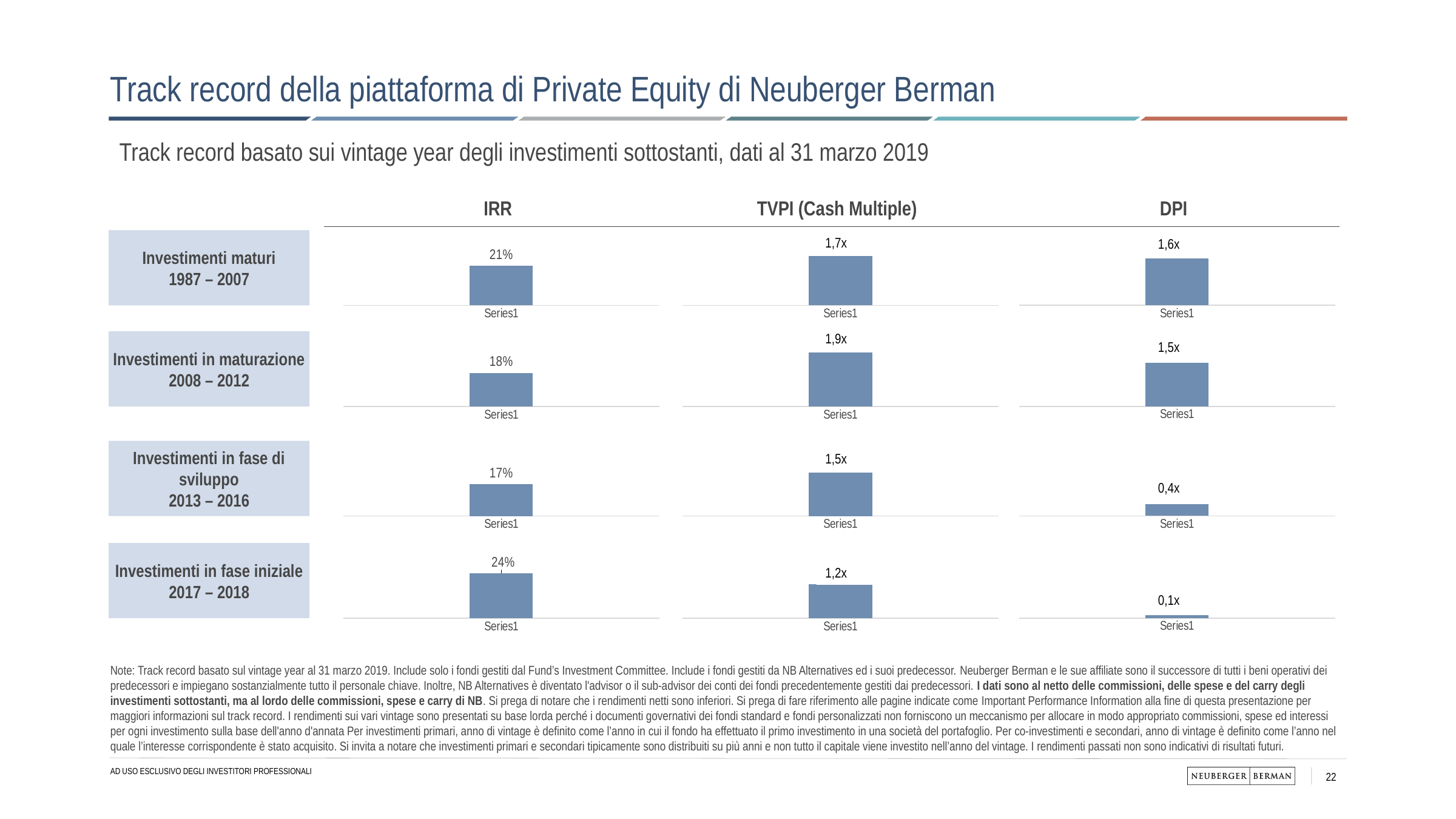

# Track record della piattaforma di Private Equity di Neuberger Berman
Track record basato sui vintage year degli investimenti sottostanti, dati al 31 marzo 2019
TVPI (Cash Multiple)
DPI
IRR
1,7x
Investimenti maturi
1987 – 2007
1,6x

### Chart

| Category | Category A |
|---|---|
|  | 1.6 |

### Chart

| Category | Category A |
|---|---|
|  | 0.211 |

### Chart

| Category | Category A |
|---|---|
|  | 1.69 |
1,9x
Investimenti in maturazione
2008 – 2012
1,5x

### Chart

| Category | Category A |
|---|---|
|  | 1.5 |

### Chart

| Category | Category A |
|---|---|
|  | 0.18 |

### Chart

| Category | Category A |
|---|---|
|  | 1.85 |
Investimenti in fase di sviluppo
2013 – 2016

### Chart

| Category | Category A |
|---|---|
|  | 0.4 |

### Chart

| Category | Category A |
|---|---|
|  | 0.17 |

### Chart

| Category | Category A |
|---|---|
|  | 1.5 |
1,5x
0,4x
Investimenti in fase iniziale
2017 – 2018

### Chart

| Category | Category A |
|---|---|
|  | 0.1 |

### Chart

| Category | Category A |
|---|---|
|  | 0.24 |

### Chart

| Category | Category A |
|---|---|
|  | 1.16 |
1,2x
0,1x
Note: Track record basato sul vintage year al 31 marzo 2019. Include solo i fondi gestiti dal Fund’s Investment Committee. Include i fondi gestiti da NB Alternatives ed i suoi predecessor. Neuberger Berman e le sue affiliate sono il successore di tutti i beni operativi dei predecessori e impiegano sostanzialmente tutto il personale chiave. Inoltre, NB Alternatives è diventato l'advisor o il sub-advisor dei conti dei fondi precedentemente gestiti dai predecessori. I dati sono al netto delle commissioni, delle spese e del carry degli investimenti sottostanti, ma al lordo delle commissioni, spese e carry di NB. Si prega di notare che i rendimenti netti sono inferiori. Si prega di fare riferimento alle pagine indicate come Important Performance Information alla fine di questa presentazione per maggiori informazioni sul track record. I rendimenti sui vari vintage sono presentati su base lorda perché i documenti governativi dei fondi standard e fondi personalizzati non forniscono un meccanismo per allocare in modo appropriato commissioni, spese ed interessi per ogni investimento sulla base dell'anno d'annata Per investimenti primari, anno di vintage è definito come l’anno in cui il fondo ha effettuato il primo investimento in una società del portafoglio. Per co-investimenti e secondari, anno di vintage è definito come l’anno nel quale l’interesse corrispondente è stato acquisito. Si invita a notare che investimenti primari e secondari tipicamente sono distribuiti su più anni e non tutto il capitale viene investito nell’anno del vintage. I rendimenti passati non sono indicativi di risultati futuri.